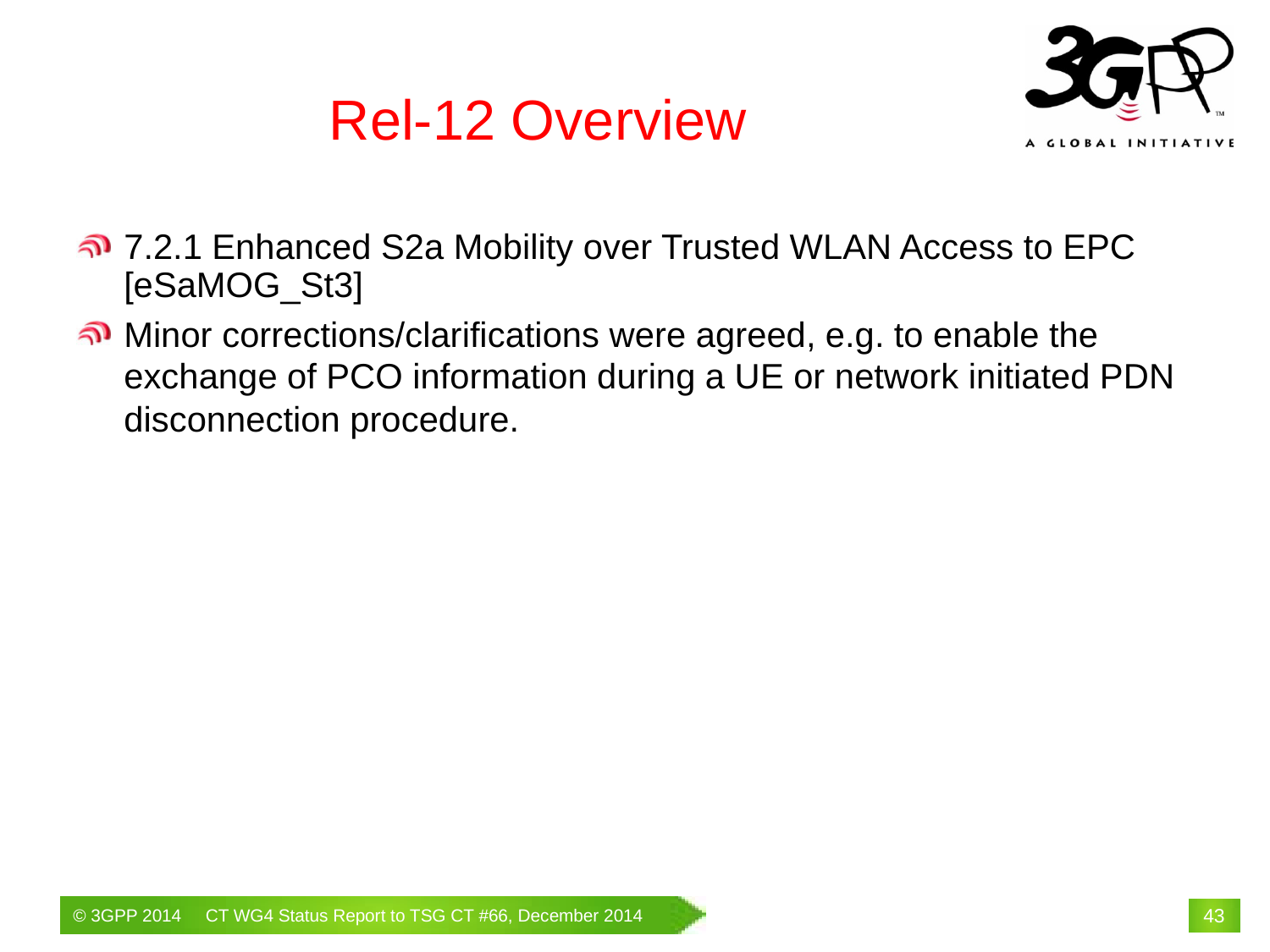

# Rel-12 Overview
7.2.1 Enhanced S2a Mobility over Trusted WLAN Access to EPC [eSaMOG_St3]
Minor corrections/clarifications were agreed, e.g. to enable the exchange of PCO information during a UE or network initiated PDN disconnection procedure.